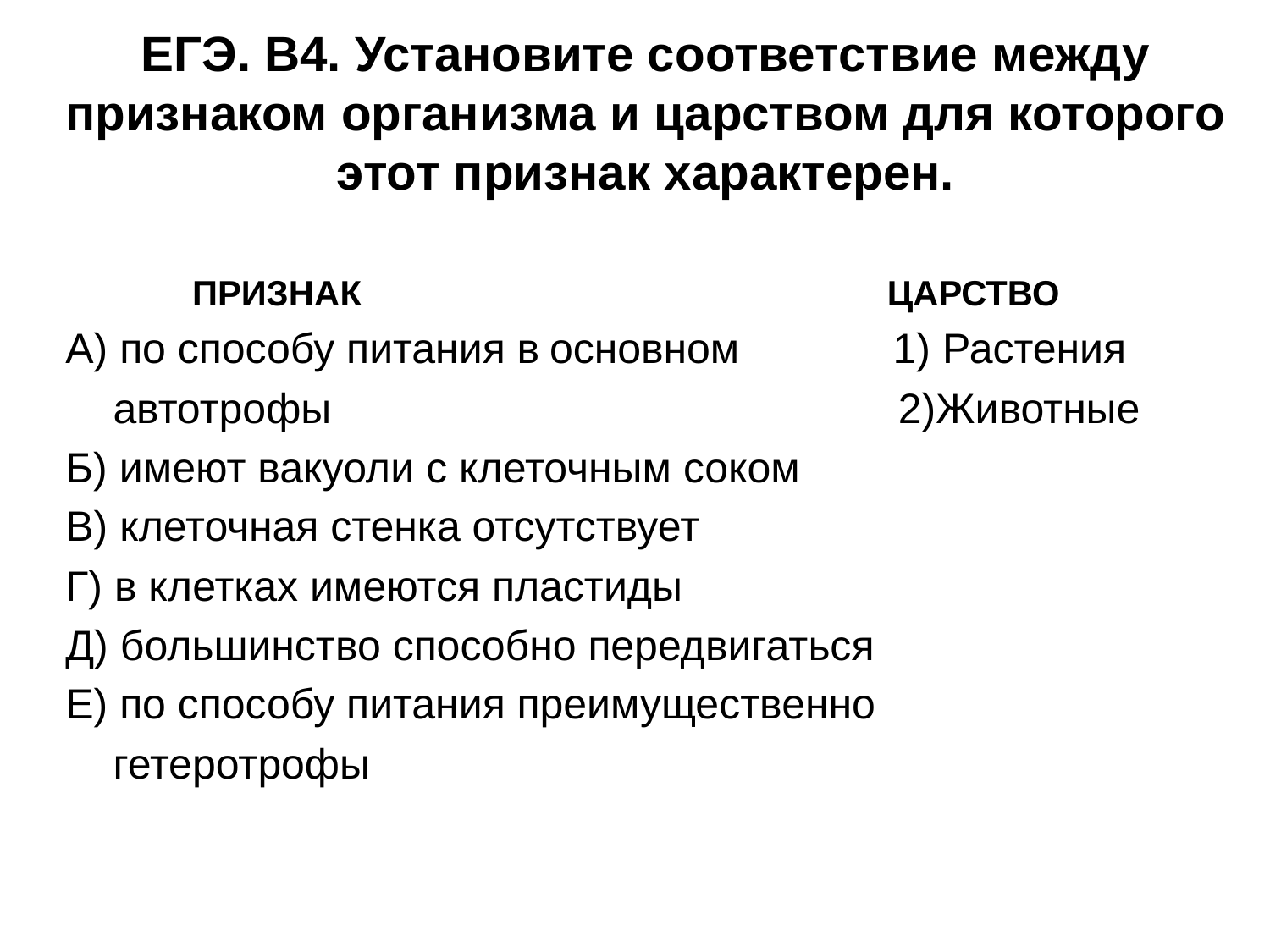

# ЕГЭ. В4. Установите соответствие между признаком организма и царством для которого этот признак характерен.
             ПРИЗНАК                                                      ЦАРСТВО
А) по способу питания в основном             1) Растения
    автотрофы                                                2)Животные
Б) имеют вакуоли с клеточным соком
В) клеточная стенка отсутствует
Г) в клетках имеются пластиды
Д) большинство способно передвигаться
Е) по способу питания преимущественно
    гетеротрофы